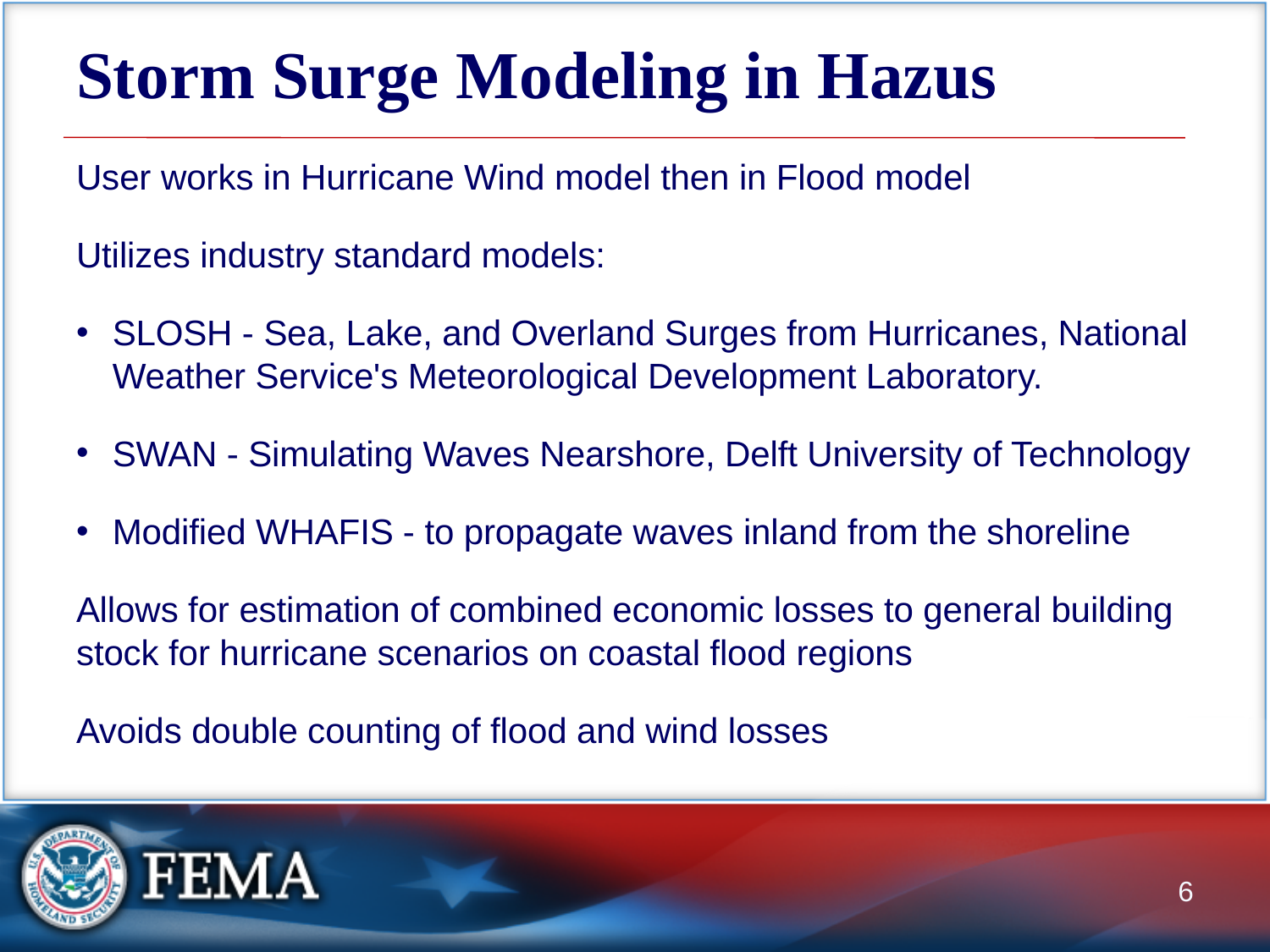

# Storm Surge Modeling in Hazus
User works in Hurricane Wind model then in Flood model
Utilizes industry standard models:
SLOSH - Sea, Lake, and Overland Surges from Hurricanes, National Weather Service's Meteorological Development Laboratory.
SWAN - Simulating Waves Nearshore, Delft University of Technology
Modified WHAFIS - to propagate waves inland from the shoreline
Allows for estimation of combined economic losses to general building stock for hurricane scenarios on coastal flood regions
Avoids double counting of flood and wind losses
6